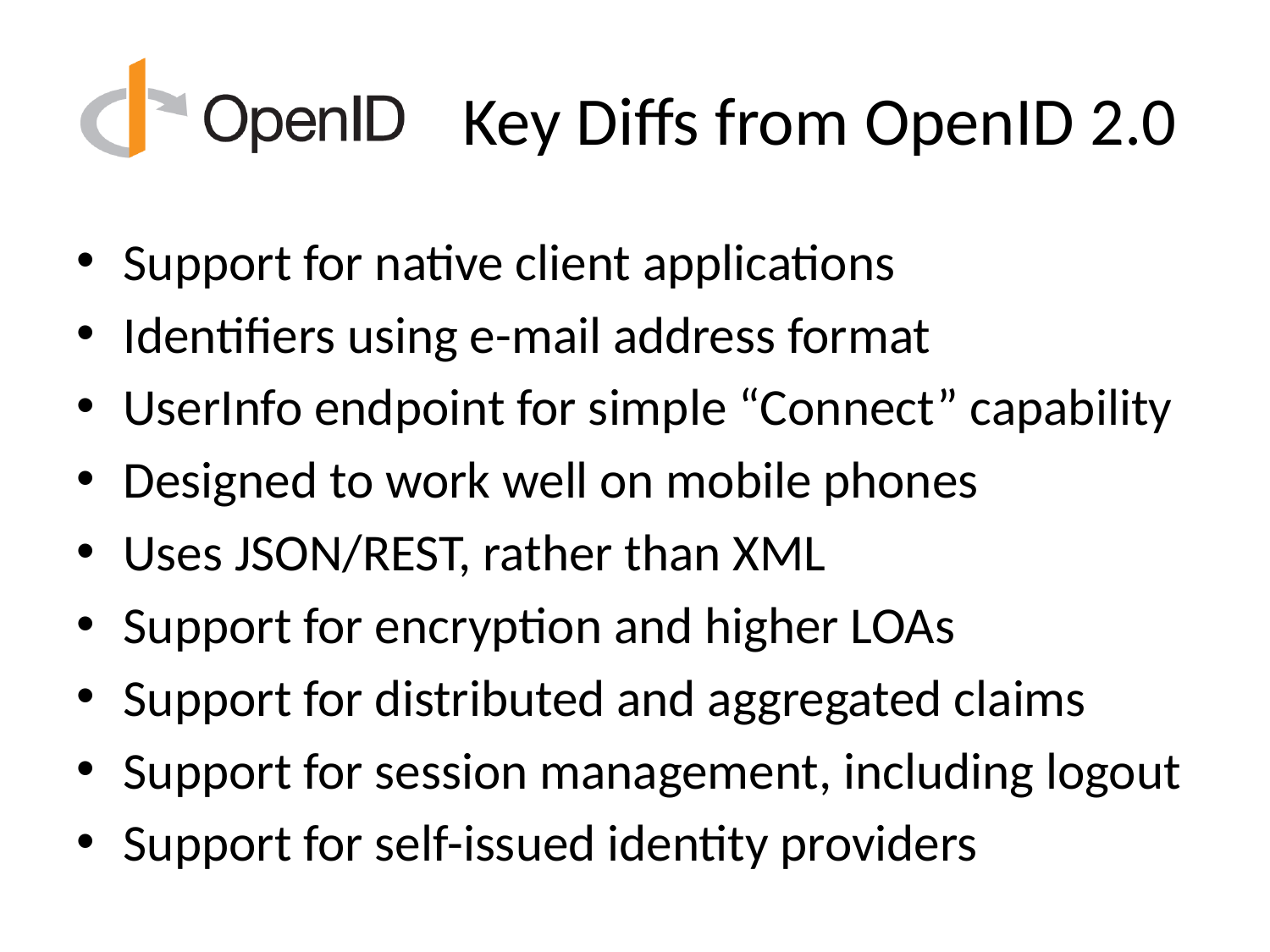

# Key Diffs from OpenID 2.0
Support for native client applications
Identifiers using e-mail address format
UserInfo endpoint for simple “Connect” capability
Designed to work well on mobile phones
Uses JSON/REST, rather than XML
Support for encryption and higher LOAs
Support for distributed and aggregated claims
Support for session management, including logout
Support for self-issued identity providers